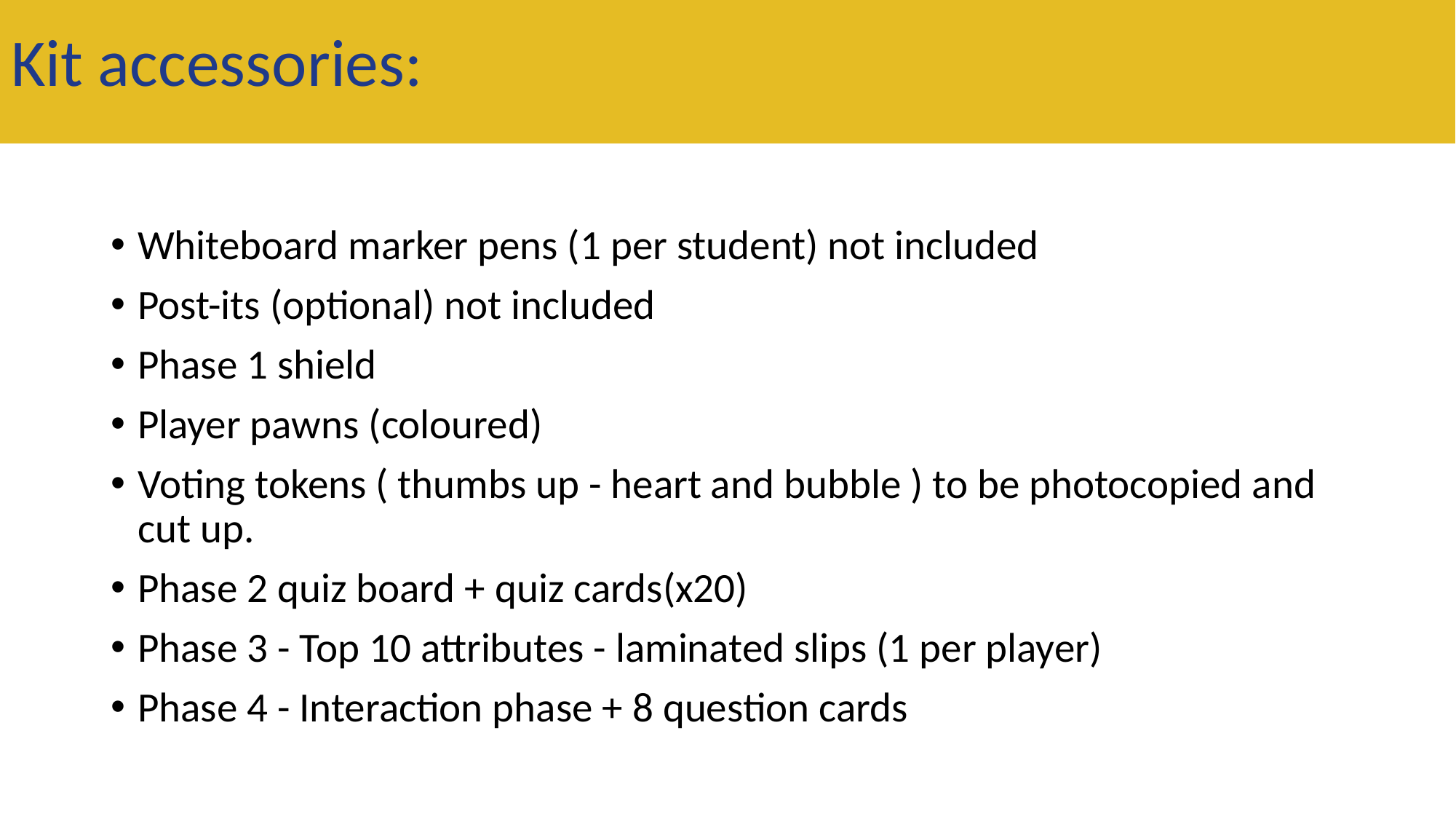

Kit accessories:
Whiteboard marker pens (1 per student) not included
Post-its (optional) not included
Phase 1 shield
Player pawns (coloured)
Voting tokens ( thumbs up - heart and bubble ) to be photocopied and cut up.
Phase 2 quiz board + quiz cards(x20)
Phase 3 - Top 10 attributes - laminated slips (1 per player)
Phase 4 - Interaction phase + 8 question cards